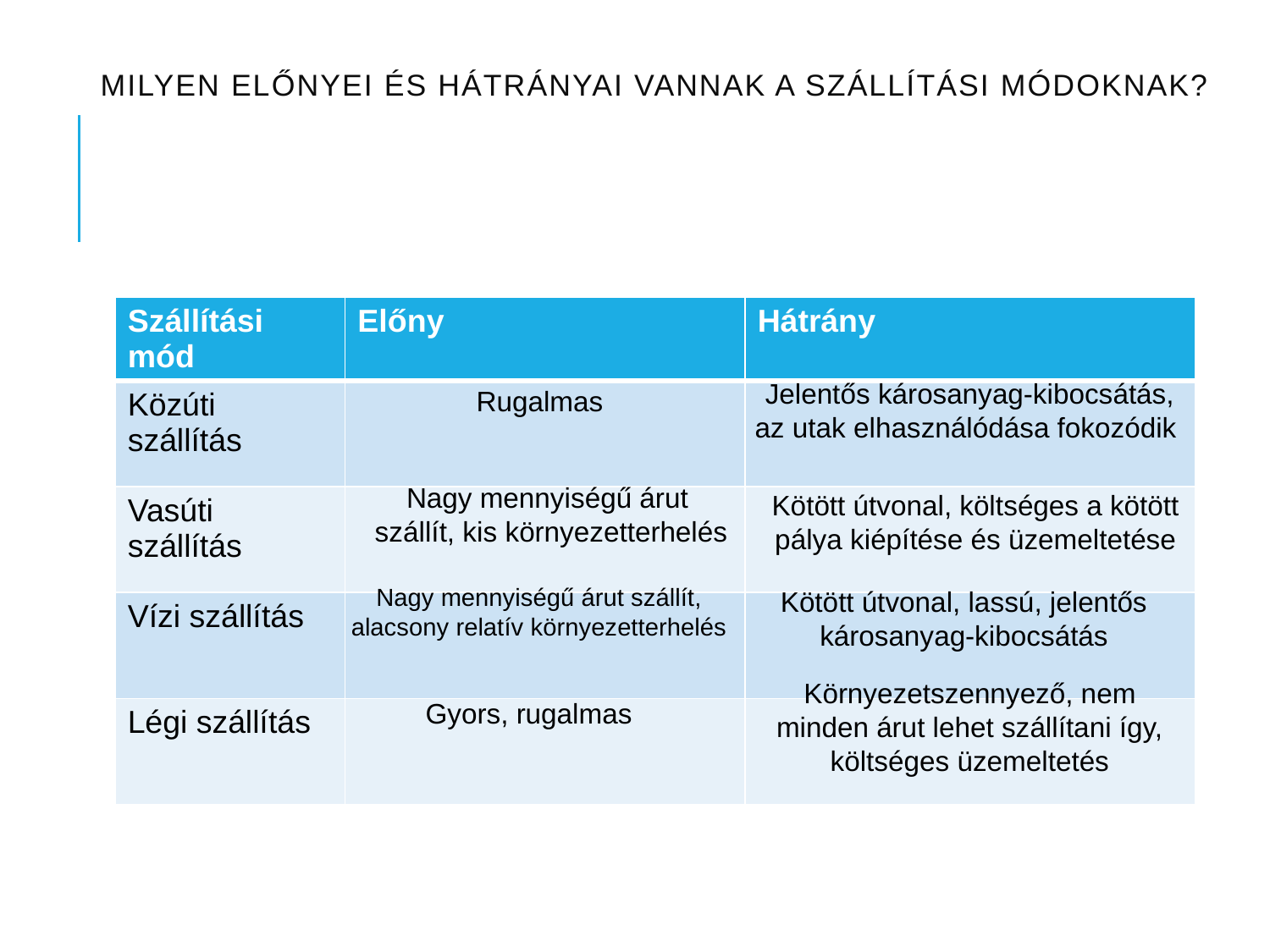

# Milyen előnyei és hátrányai vannak a szállítási módoknak?
| Szállítási mód | Előny | Hátrány |
| --- | --- | --- |
| Közúti szállítás |  |  |
| Vasúti szállítás |  |  |
| Vízi szállítás |  |  |
| Légi szállítás |  |  |
Jelentős károsanyag-kibocsátás, az utak elhasználódása fokozódik

Rugalmas
Nagy mennyiségű árut  szállít, kis környezetterhelés
Kötött útvonal, költséges a kötött pálya kiépítése és üzemeltetése

Nagy mennyiségű árut szállít, alacsony relatív környezetterhelés
Kötött útvonal, lassú, jelentős károsanyag-kibocsátás
Környezetszennyező, nem minden árut lehet szállítani így, költséges üzemeltetés
Gyors, rugalmas